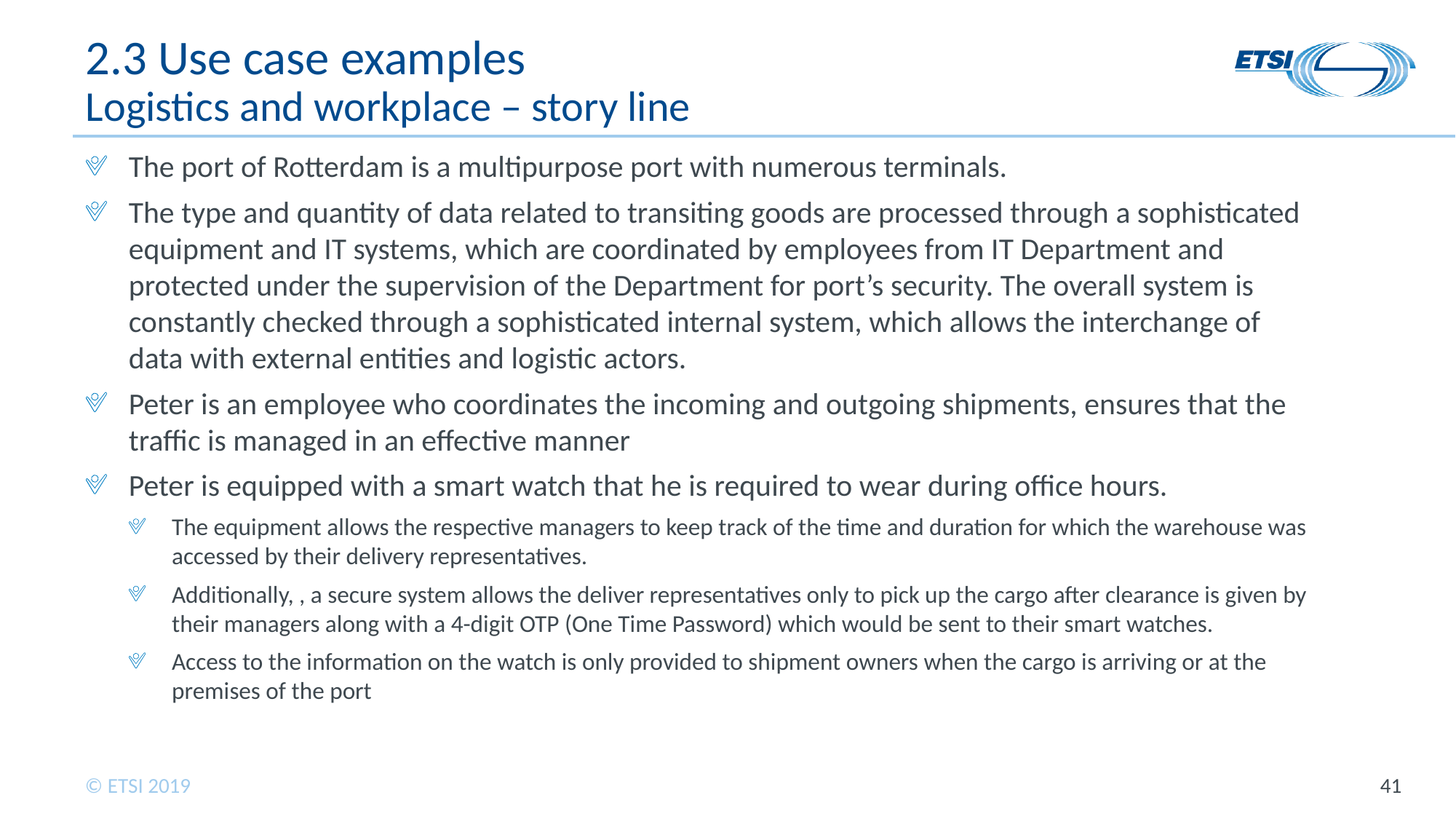

# 2.3 Use case examples Logistics and workplace – story line
The port of Rotterdam is a multipurpose port with numerous terminals.
The type and quantity of data related to transiting goods are processed through a sophisticated equipment and IT systems, which are coordinated by employees from IT Department and protected under the supervision of the Department for port’s security. The overall system is constantly checked through a sophisticated internal system, which allows the interchange of data with external entities and logistic actors.
Peter is an employee who coordinates the incoming and outgoing shipments, ensures that the traffic is managed in an effective manner
Peter is equipped with a smart watch that he is required to wear during office hours.
The equipment allows the respective managers to keep track of the time and duration for which the warehouse was accessed by their delivery representatives.
Additionally, , a secure system allows the deliver representatives only to pick up the cargo after clearance is given by their managers along with a 4-digit OTP (One Time Password) which would be sent to their smart watches.
Access to the information on the watch is only provided to shipment owners when the cargo is arriving or at the premises of the port